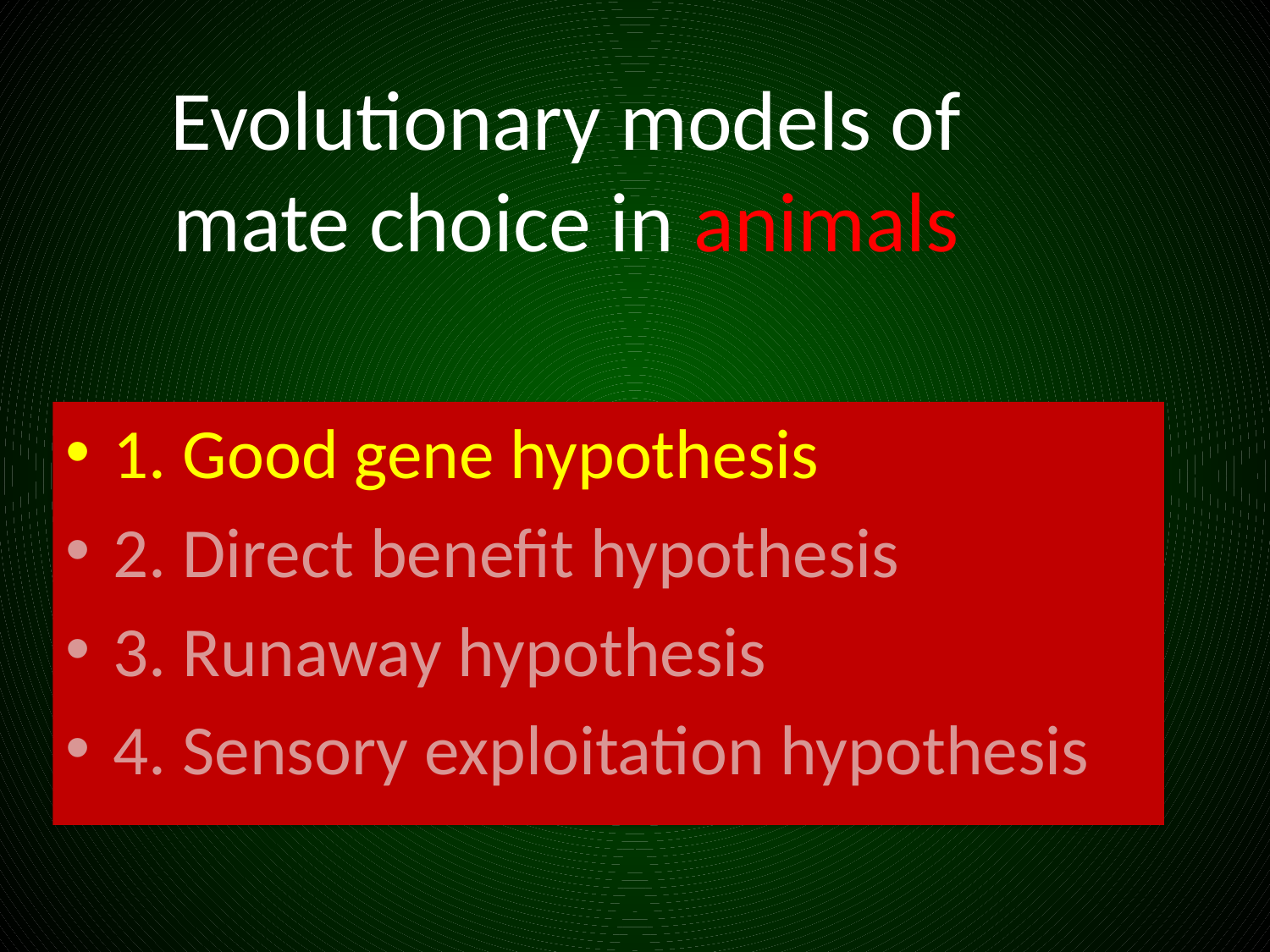

# Evolutionary models of mate choice in animals
1. Good gene hypothesis
2. Direct benefit hypothesis
3. Runaway hypothesis
4. Sensory exploitation hypothesis